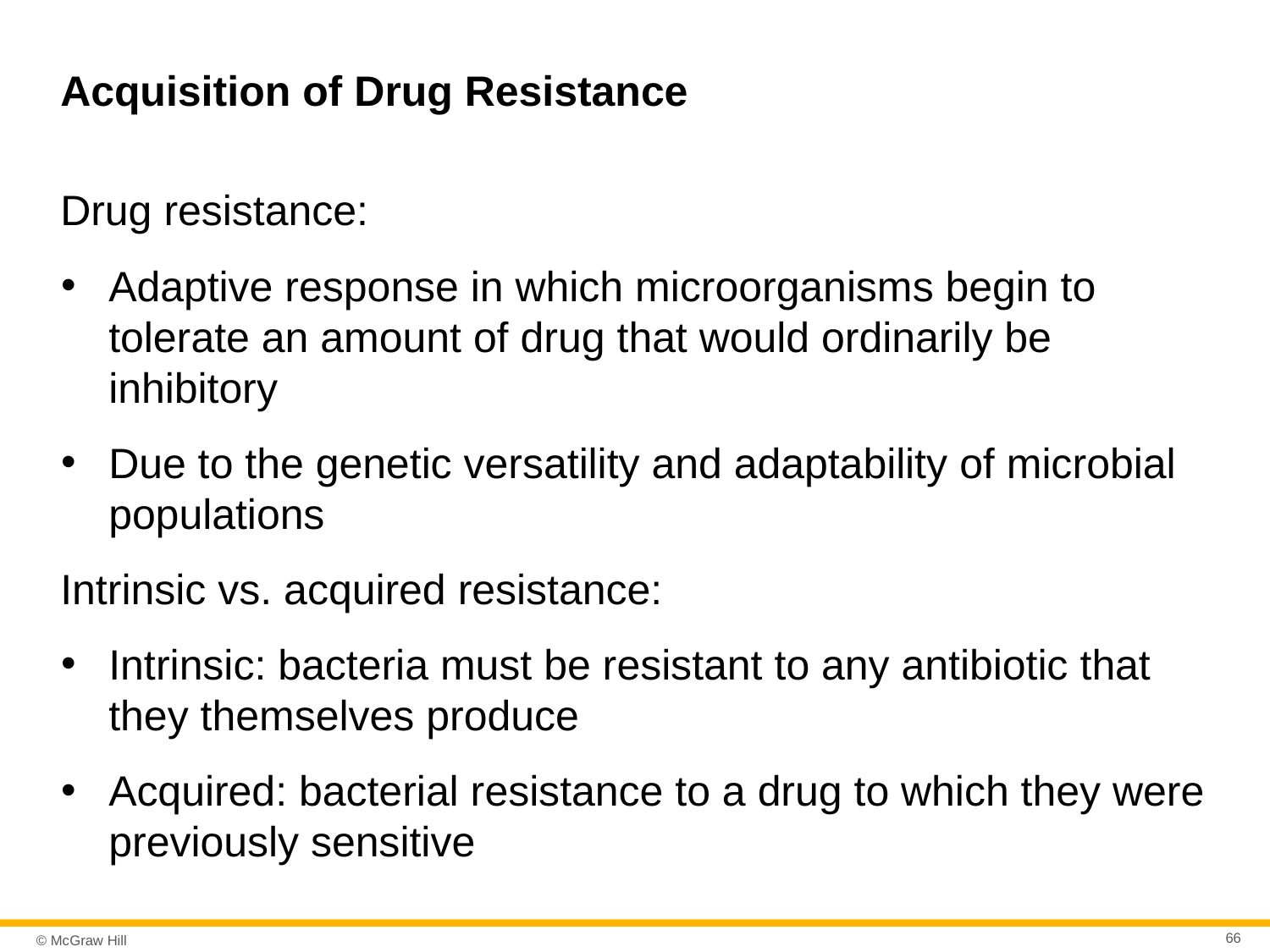

# Acquisition of Drug Resistance
Drug resistance:
Adaptive response in which microorganisms begin to tolerate an amount of drug that would ordinarily be inhibitory
Due to the genetic versatility and adaptability of microbial populations
Intrinsic vs. acquired resistance:
Intrinsic: bacteria must be resistant to any antibiotic that they themselves produce
Acquired: bacterial resistance to a drug to which they were previously sensitive